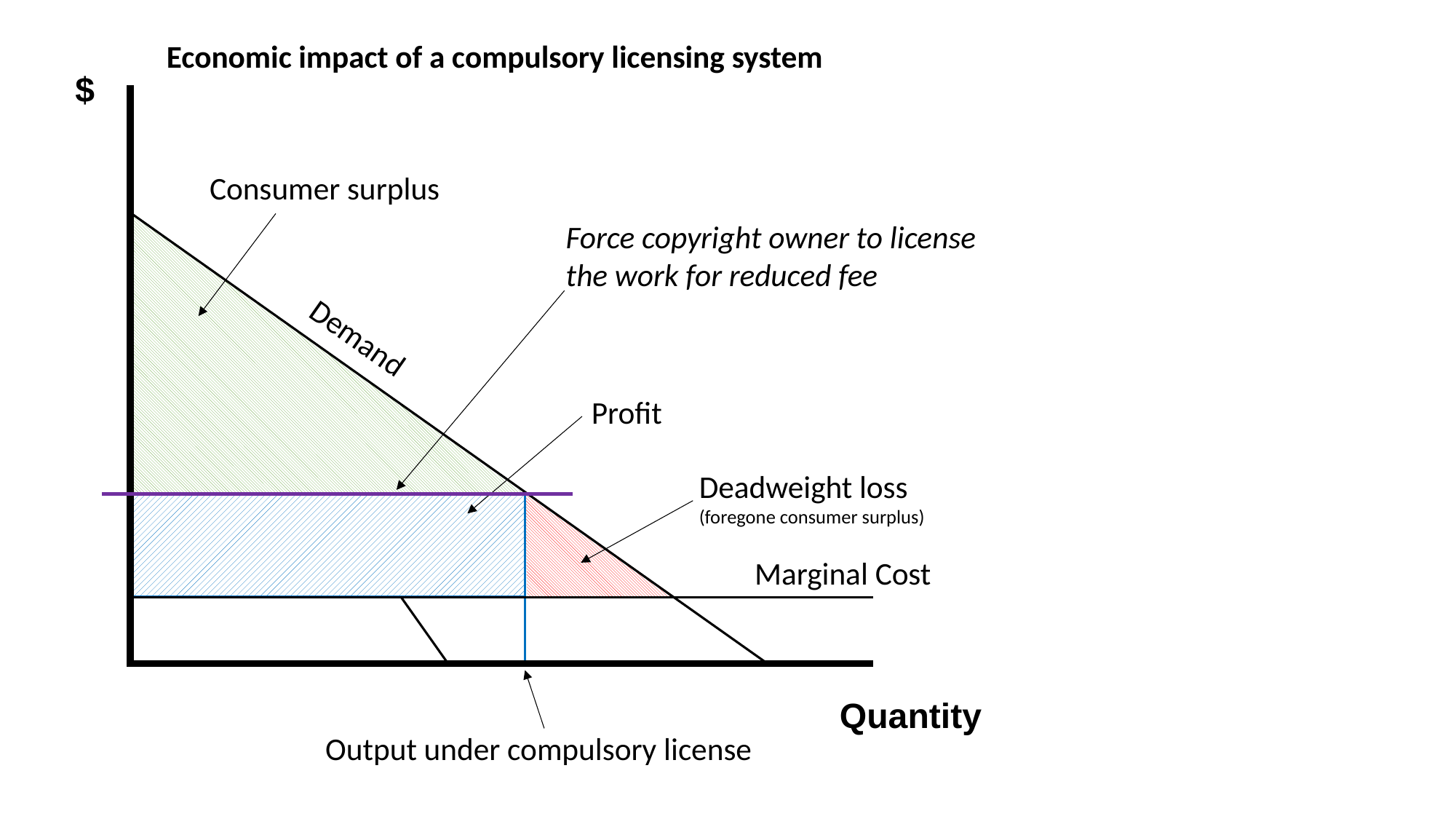

Economic impact of a compulsory licensing system
$
Consumer surplus
Force copyright owner to license the work for reduced fee

Demand
Profit
Deadweight loss

(foregone consumer surplus)
Marginal Cost
Quantity
Output under compulsory license